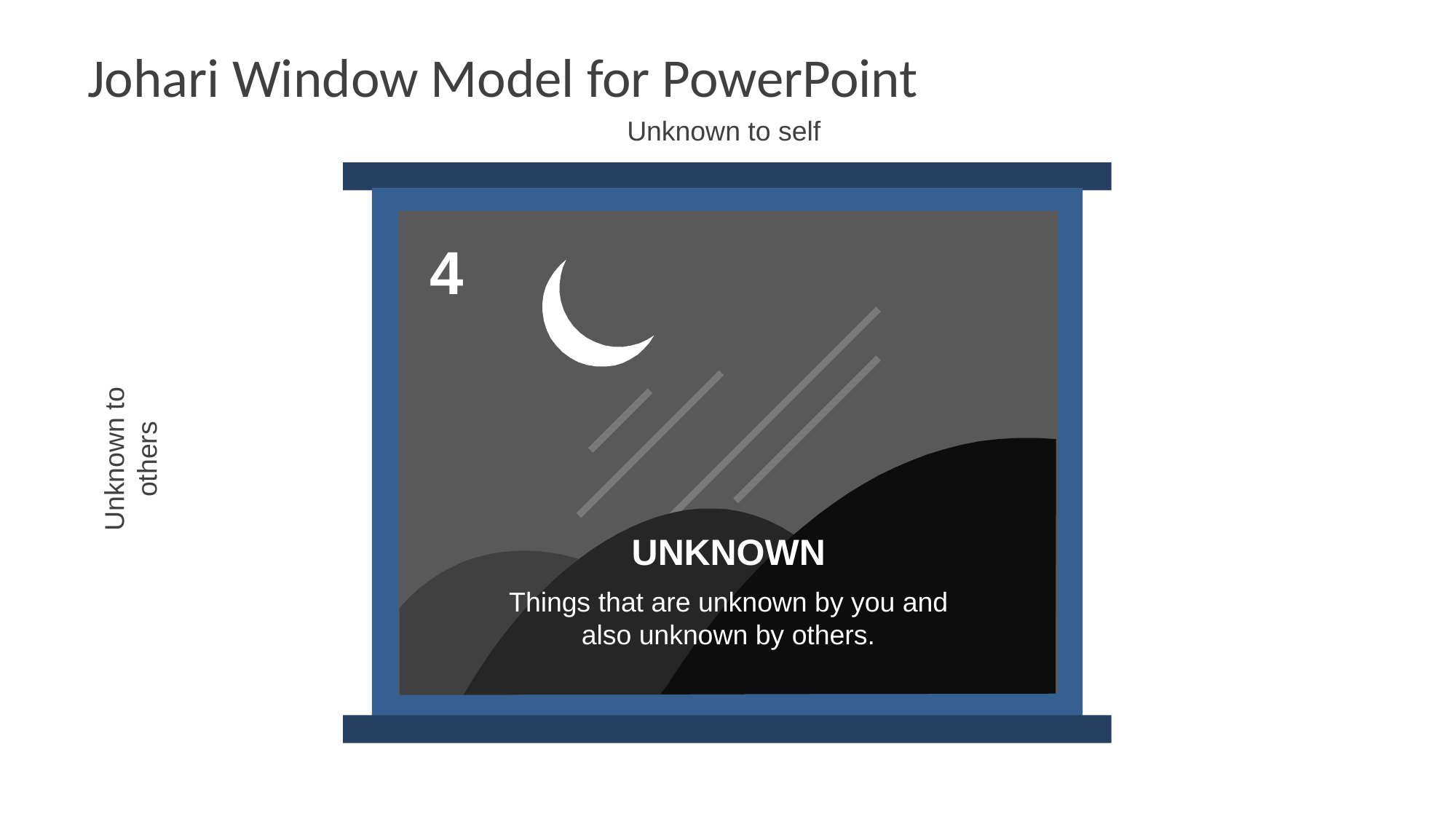

# Johari Window Model for PowerPoint
Unknown to self

4

Unknown to others

UNKNOWN
Things that are unknown by you and also unknown by others.